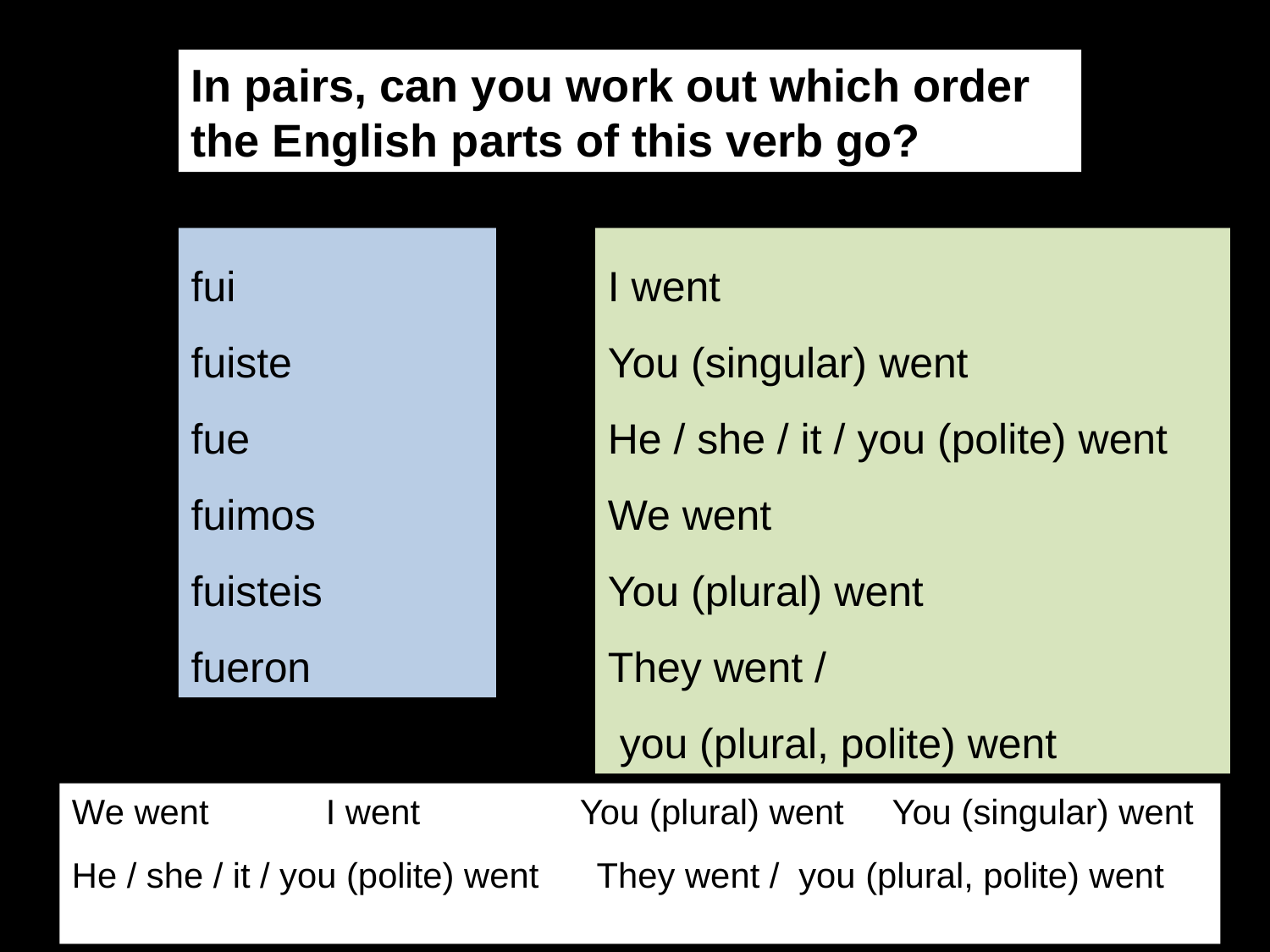

In pairs, can you work out which order the English parts of this verb go?
fui
fuiste
fue
fuimos
fuisteis
fueron
I went
You (singular) went
He / she / it / you (polite) went
We went
You (plural) went
They went /
 you (plural, polite) went
We went	I went		You (plural) went     You (singular) went
He / she / it / you (polite) went      They went /  you (plural, polite) went